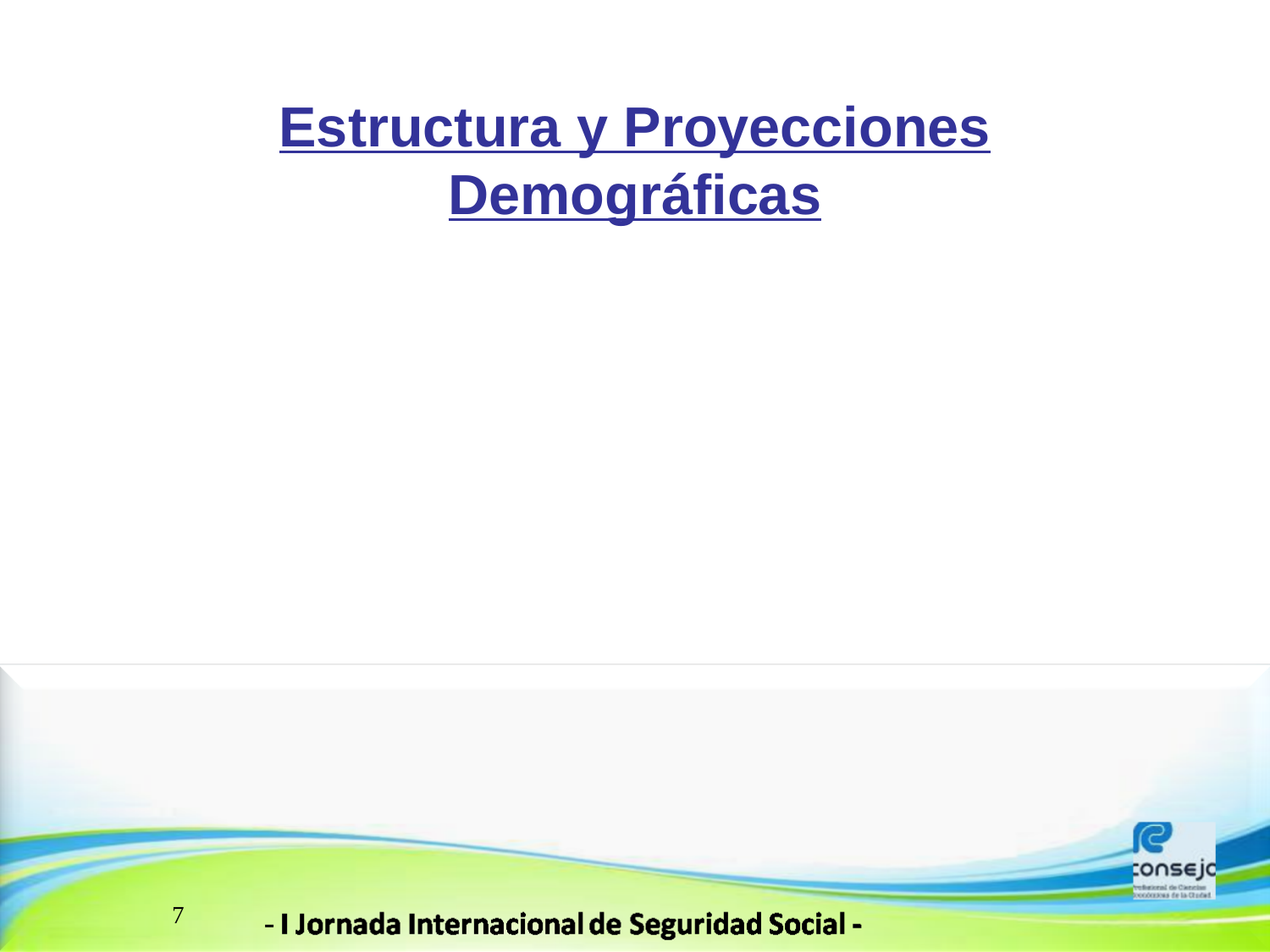

# Estructura y Proyecciones Demográficas
Los cuadros resultan de estimaciones de CELADE/CEPAL, según informe Demográfico N° 3 (Abril 2007)

En los cuadros se refleja la proporción creciente de los mayores respecto a los activos.-

Estructura demográfica de la población argentina conforme edades de jubilación ordinaria (activos 20 – 64  y 20 -  59)y pasivos mayores de 60 y 65 años)

Cuadro de tasa demográfica de sostenibilidad previsional.-
7